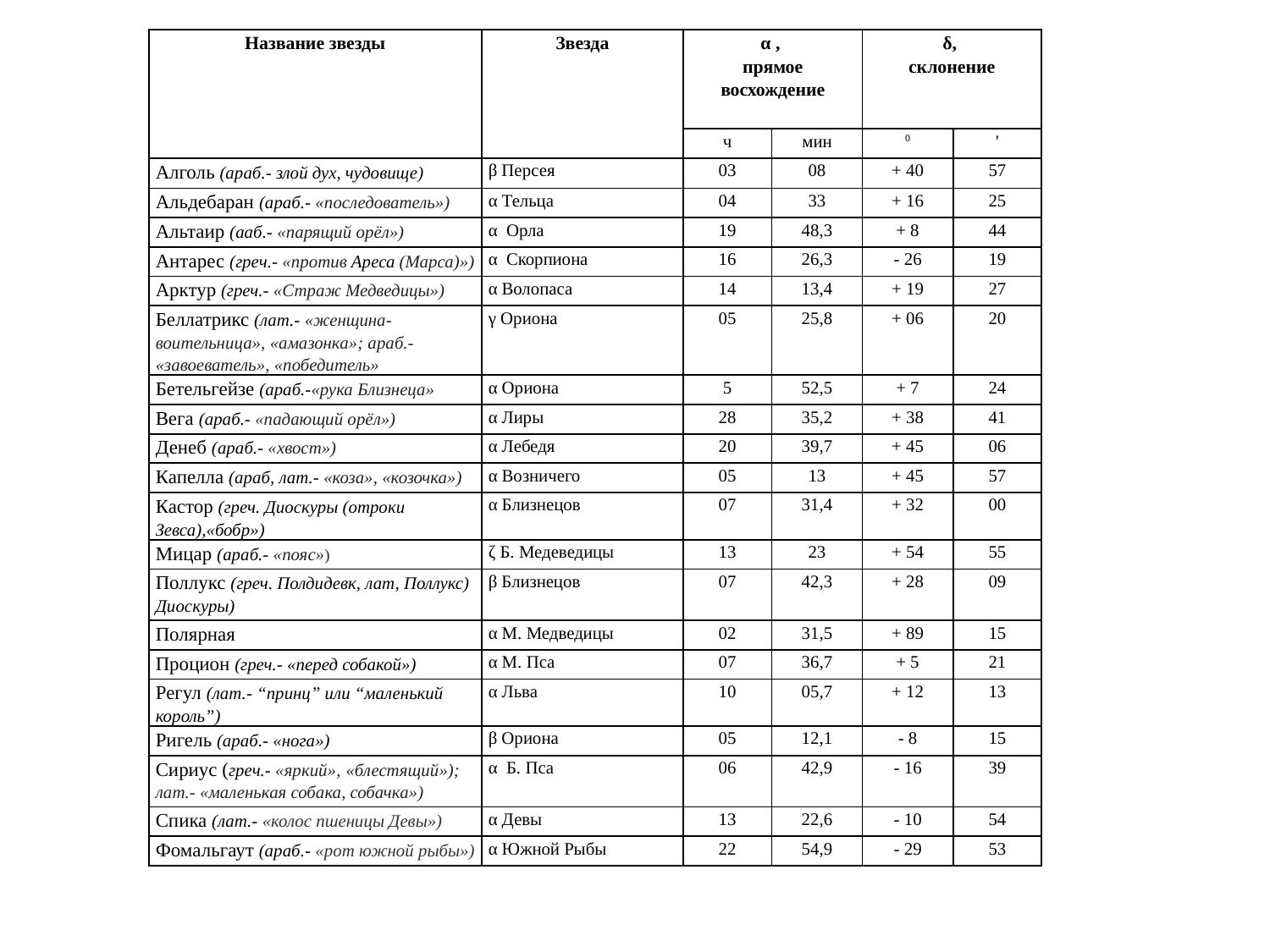

| Название звезды | Звезда | α , прямое восхождение |  | δ, склонение |  |
| --- | --- | --- | --- | --- | --- |
|  |  | ч | мин | 0 | ' |
| Алголь (араб.- злой дух, чудовище) | β Персея | 03 | 08 | + 40 | 57 |
| Альдебаран (араб.- «последователь») | α Тельца | 04 | 33 | + 16 | 25 |
| Альтаир (ааб.- «парящий орёл») | α Орла | 19 | 48,3 | + 8 | 44 |
| Антарес (греч.- «против Ареса (Марса)») | α Скорпиона | 16 | 26,3 | - 26 | 19 |
| Арктур (греч.- «Страж Медведицы») | α Волопаса | 14 | 13,4 | + 19 | 27 |
| Беллатрикс (лат.- «женщина-воительница», «амазонка»; араб.- «завоеватель», «победитель» | γ Ориона | 05 | 25,8 | + 06 | 20 |
| Бетельгейзе (араб.-«рука Близнеца» | α Ориона | 5 | 52,5 | + 7 | 24 |
| Вега (араб.- «падающий орёл») | α Лиры | 28 | 35,2 | + 38 | 41 |
| Денеб (араб.- «хвост») | α Лебедя | 20 | 39,7 | + 45 | 06 |
| Капелла (араб, лат.- «коза», «козочка») | α Возничего | 05 | 13 | + 45 | 57 |
| Кастор (греч. Диоскуры (отроки Зевса),«бобр») | α Близнецов | 07 | 31,4 | + 32 | 00 |
| Мицар (араб.- «пояс») | ζ Б. Медеведицы | 13 | 23 | + 54 | 55 |
| Поллукс (греч. Полдидевк, лат, Поллукс) Диоскуры) | β Близнецов | 07 | 42,3 | + 28 | 09 |
| Полярная | α М. Медведицы | 02 | 31,5 | + 89 | 15 |
| Процион (греч.- «перед собакой») | α М. Пса | 07 | 36,7 | + 5 | 21 |
| Регул (лат.- “принц” или “маленький король”) | α Льва | 10 | 05,7 | + 12 | 13 |
| Ригель (араб.- «нога») | β Ориона | 05 | 12,1 | - 8 | 15 |
| Сириус (греч.- «яркий», «блестящий»); лат.- «маленькая собака, собачка») | α Б. Пса | 06 | 42,9 | - 16 | 39 |
| Спика (лат.- «колос пшеницы Девы») | α Девы | 13 | 22,6 | - 10 | 54 |
| Фомальгаут (араб.- «рот южной рыбы») | α Южной Рыбы | 22 | 54,9 | - 29 | 53 |